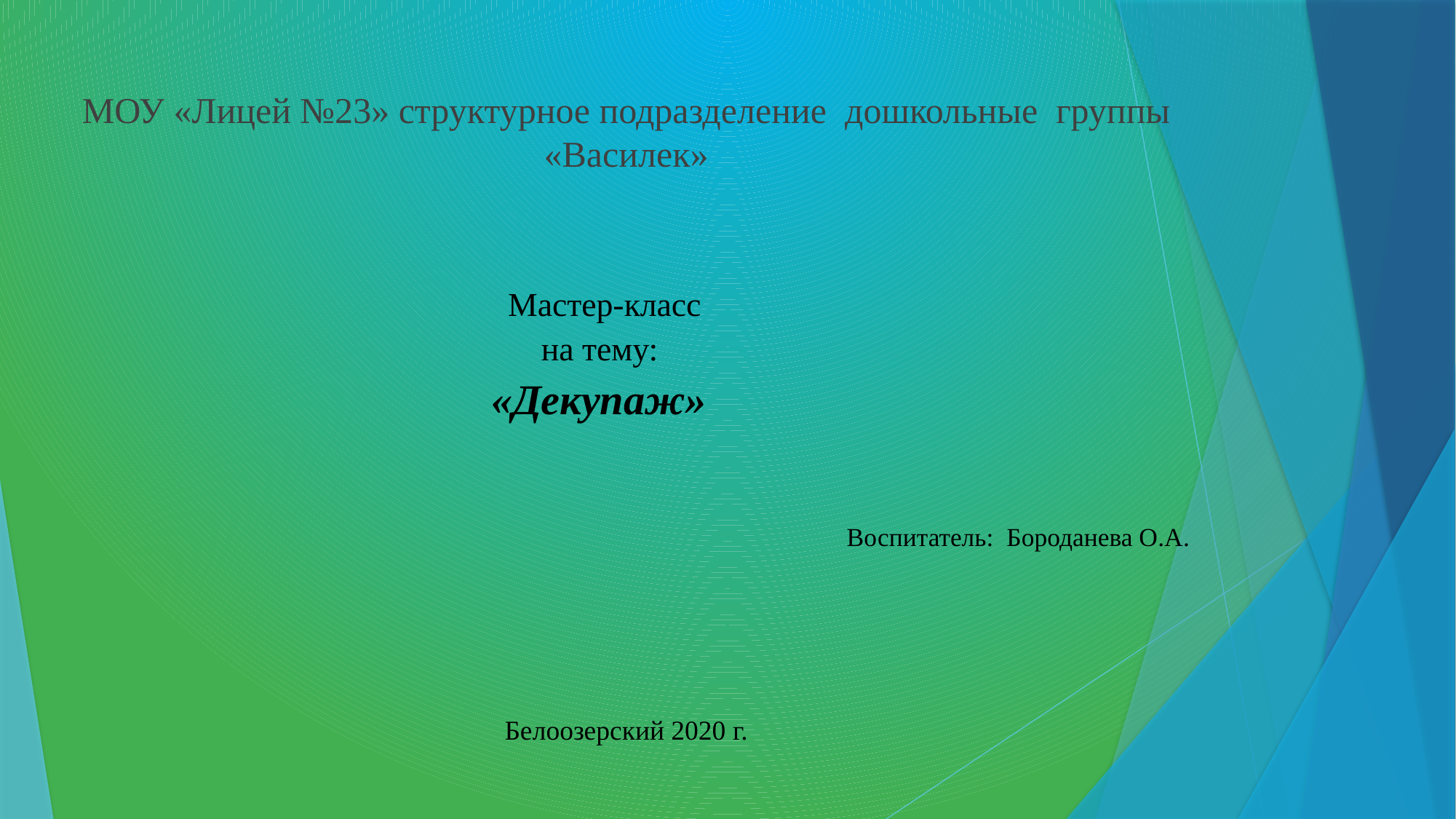

МОУ «Лицей №23» структурное подразделение  дошкольные  группы «Василек»

                                                      Мастер-класс
                                                          на тему:
                                                    «Декупаж»

                                                                                                                                                                         Воспитатель:  Бороданева О.А.

Белоозерский 2020 г.